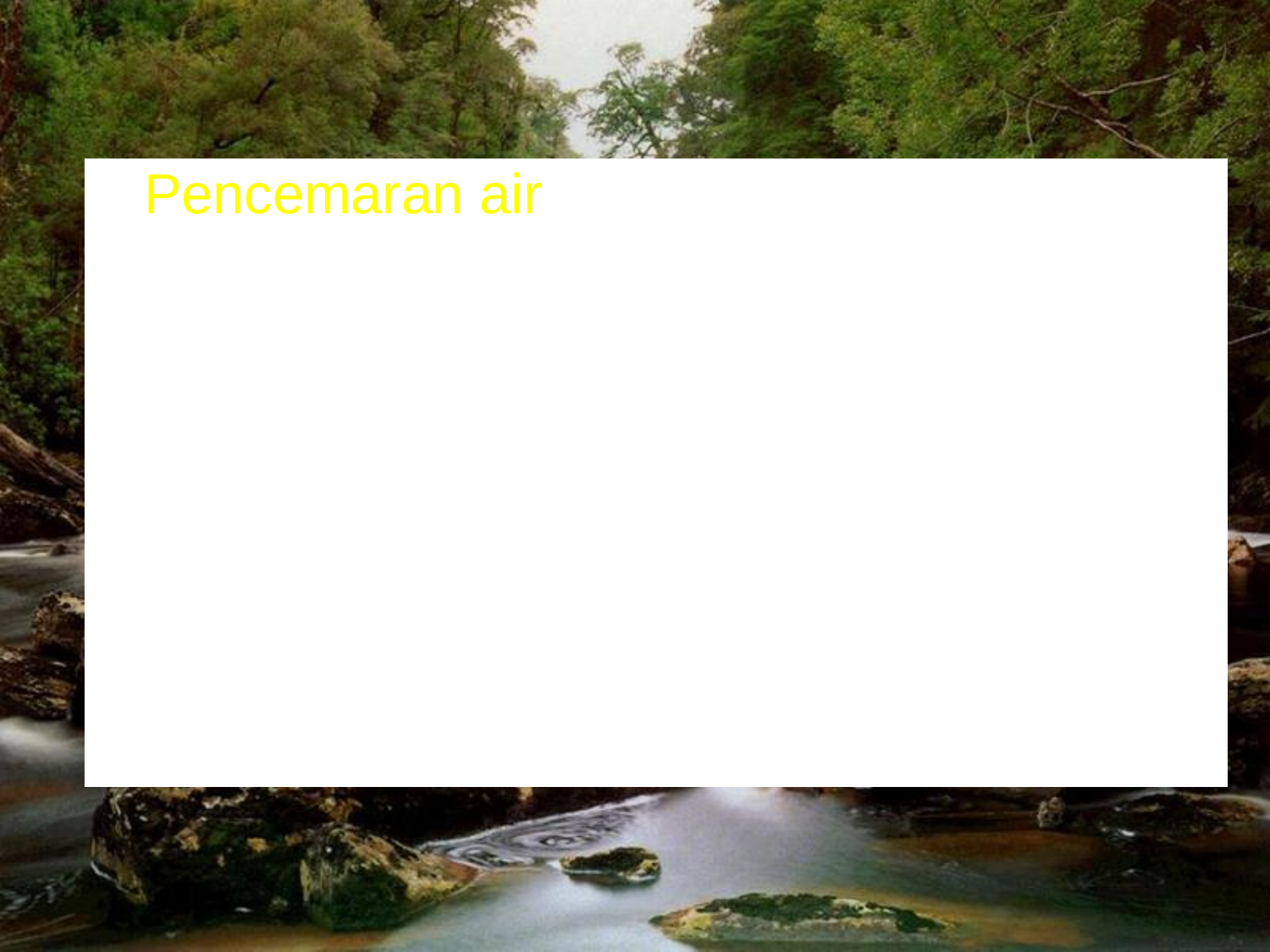

2 Pencemaran air
Sisa bahan buangan kilang seperti toksid yang dibuang ke dalam sungai oleh pihak yang tidak bertanggungjawab.
Pembuangan sampah, minyak dan najis yang dibuang kedalam air.
Penerokaan hutan juga boleh menyebabkan hakisan tanah yang mencemarkan sungai.